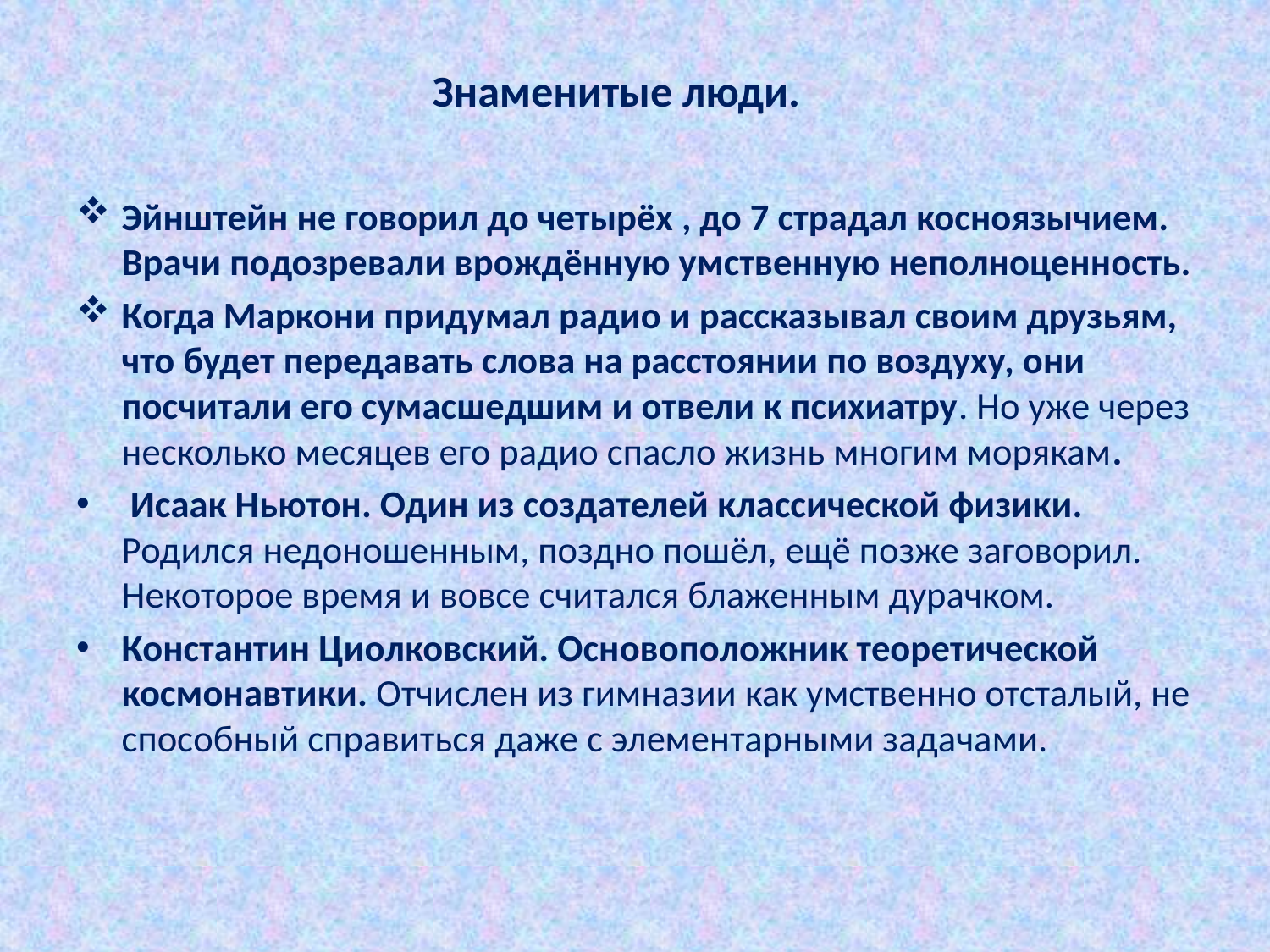

# Знаменитые люди.
Эйнштейн не говорил до четырёх , до 7 страдал косноязычием. Врачи подозревали врождённую умственную неполноценность.
Когда Маркони придумал радио и рассказывал своим друзьям, что будет передавать слова на расстоянии по воздуху, они посчитали его сумасшедшим и отвели к психиатру. Но уже через несколько месяцев его радио спасло жизнь многим морякам.
 Исаак Ньютон. Один из создателей классической физики. Родился недоношенным, поздно пошёл, ещё позже заговорил. Некоторое время и вовсе считался блаженным дурачком.
Константин Циолковский. Основоположник теоретической космонавтики. Отчислен из гимназии как умственно отсталый, не способный справиться даже с элементарными задачами.